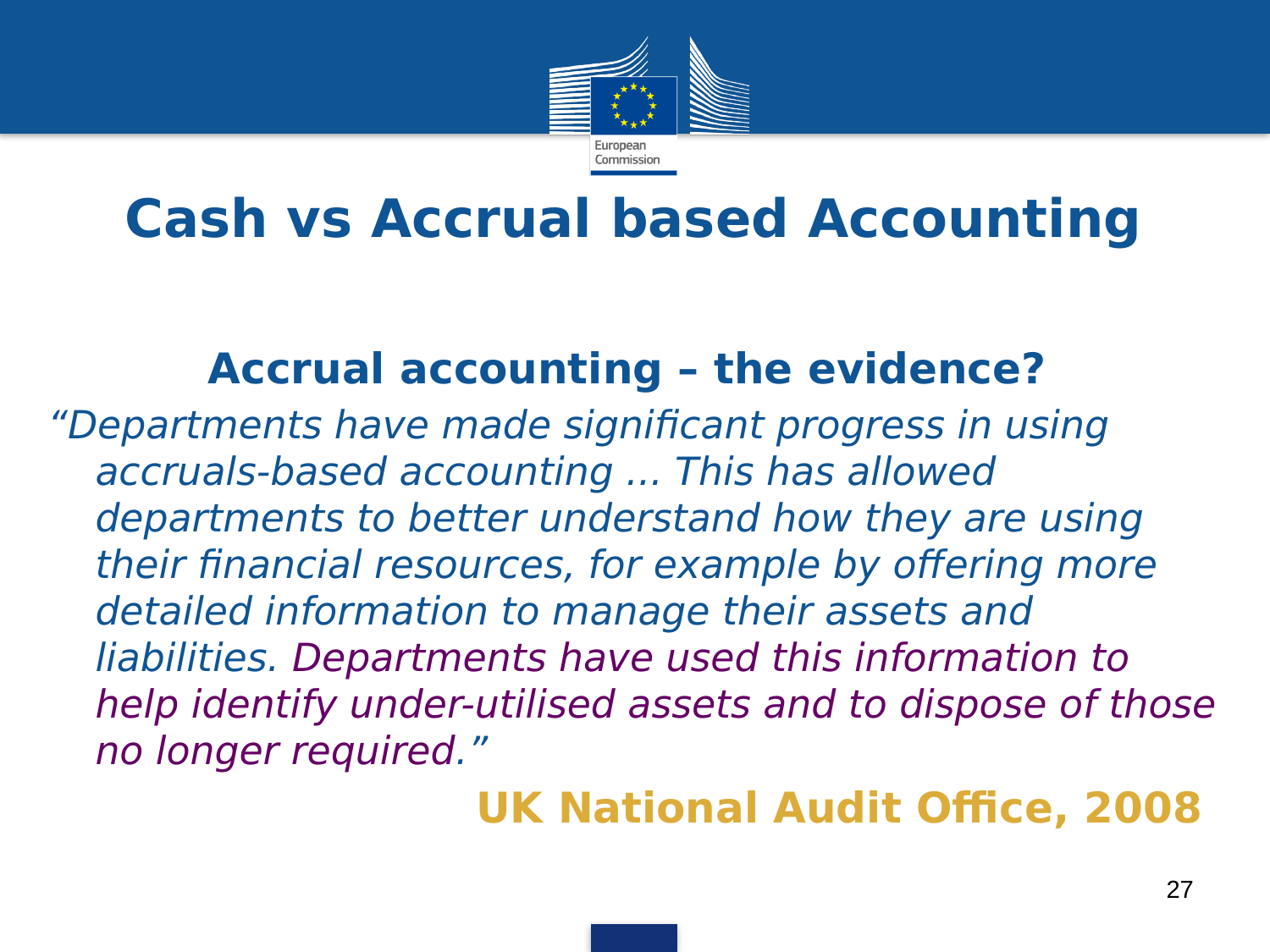

# Cash vs Accrual based Accounting
Accrual accounting – the evidence?
“Departments have made significant progress in using accruals-based accounting ... This has allowed departments to better understand how they are using their financial resources, for example by offering more detailed information to manage their assets and liabilities. Departments have used this information to help identify under-utilised assets and to dispose of those no longer required.”
				UK National Audit Office, 2008
27